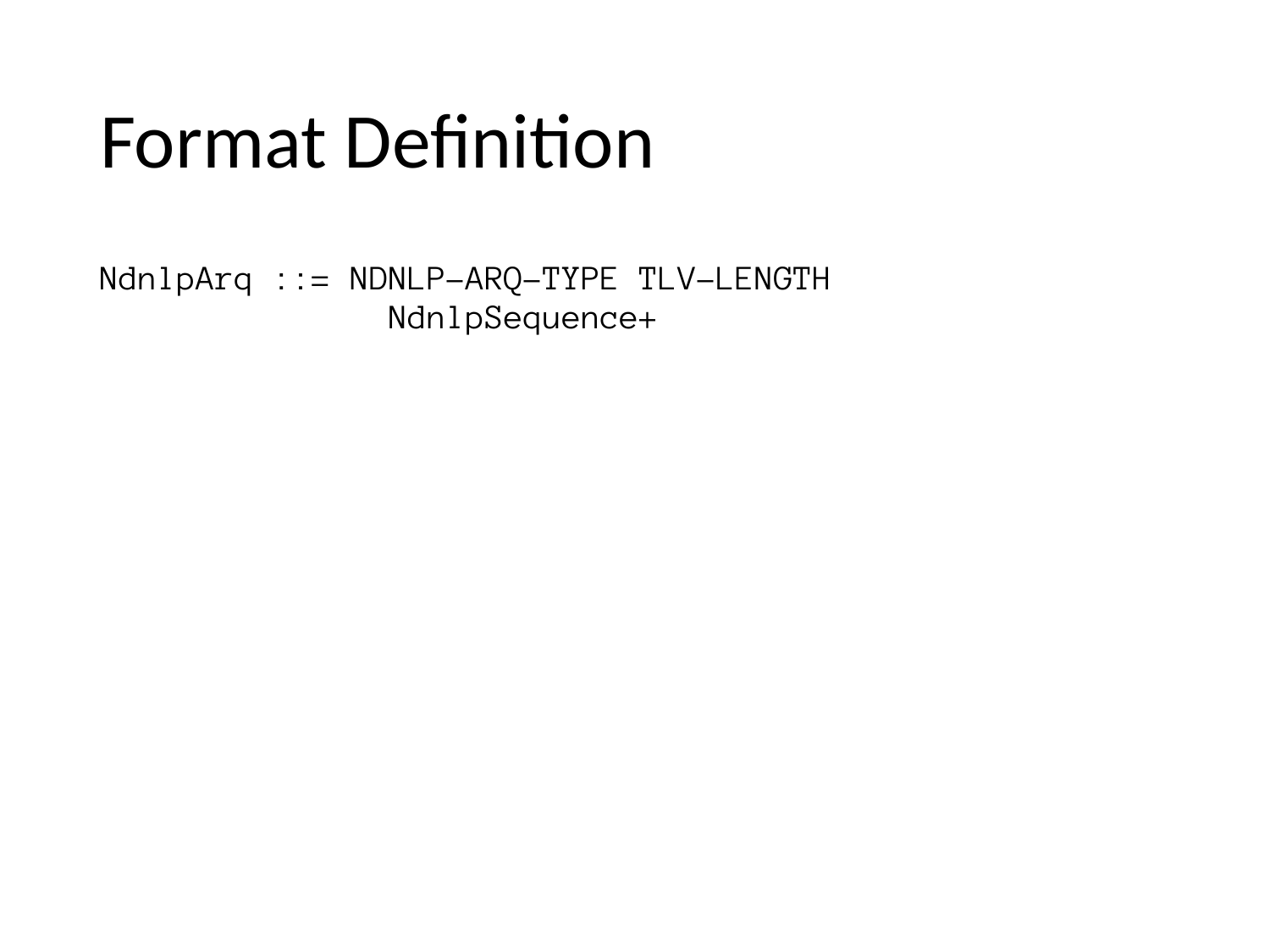

# Format Definition
NdnlpArq ::= NDNLP-ARQ-TYPE TLV-LENGTH
               NdnlpSequence+